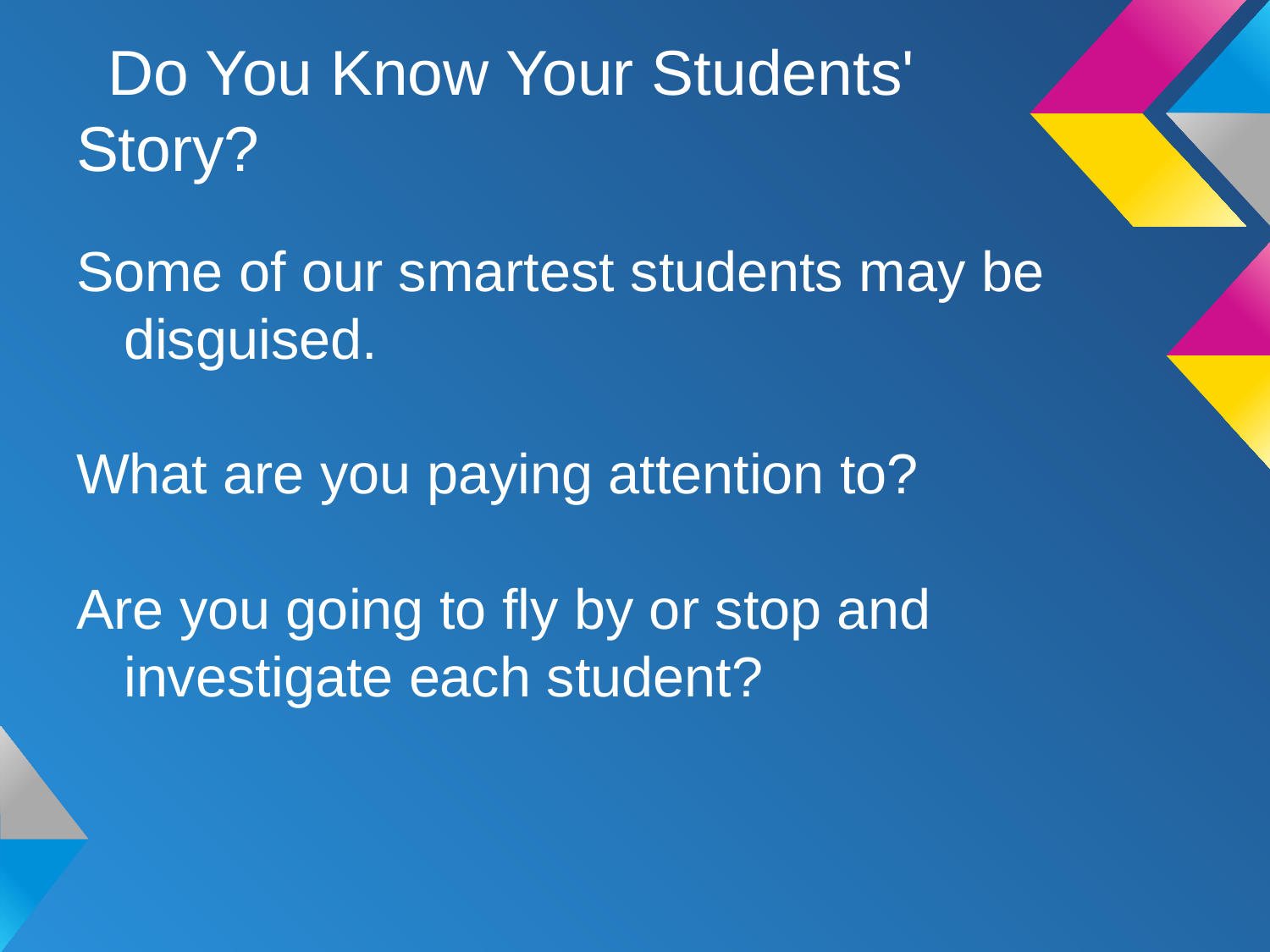

# Do You Know Your Students' Story?
Some of our smartest students may be disguised.

What are you paying attention to?

Are you going to fly by or stop and investigate each student?